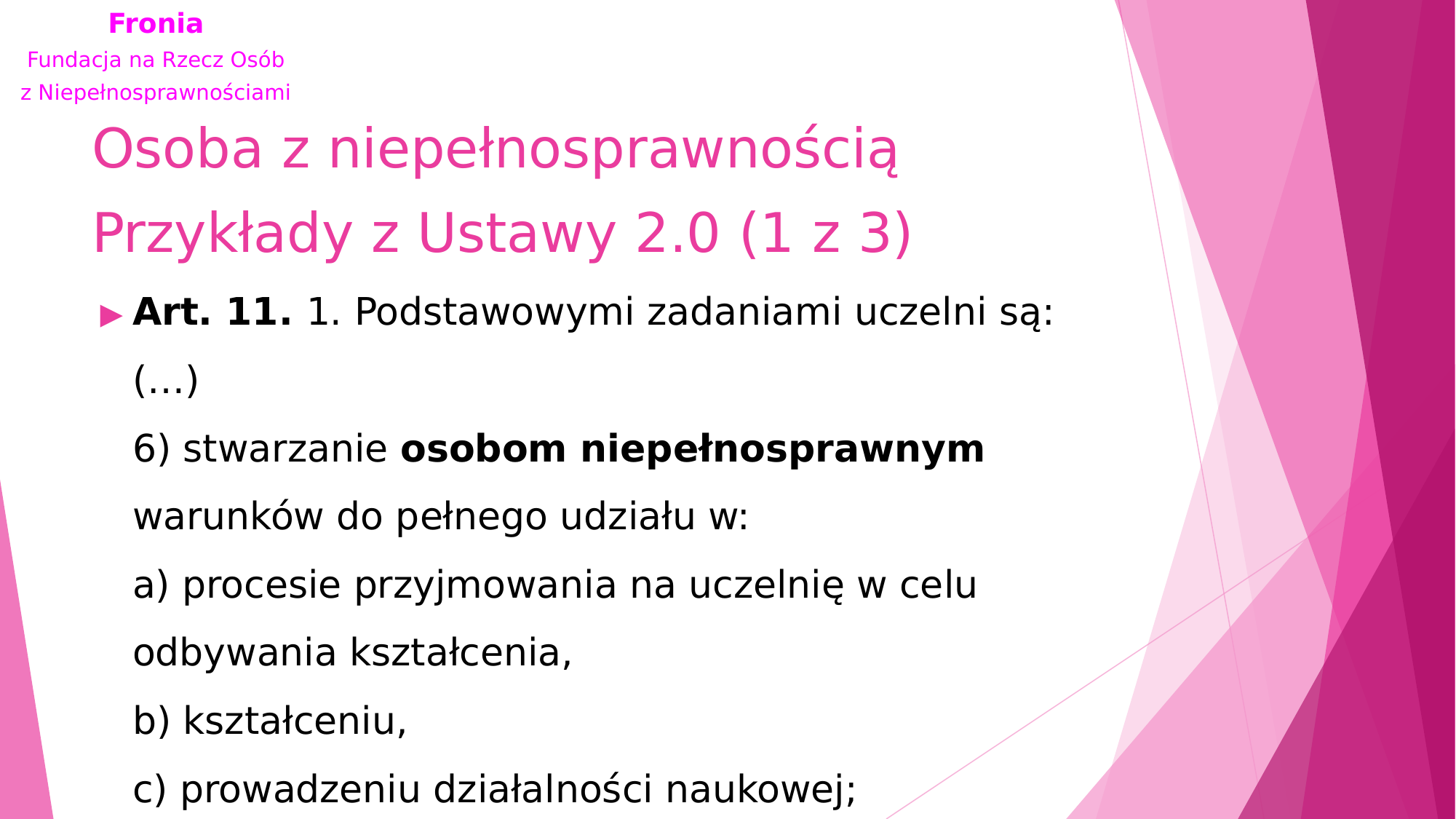

# Osoba z niepełnosprawnością Przykłady z Ustawy 2.0 (1 z 3)
Art. 11. 1. Podstawowymi zadaniami uczelni są:
(…)
6) stwarzanie osobom niepełnosprawnym warunków do pełnego udziału w:
a) procesie przyjmowania na uczelnię w celu odbywania kształcenia,
b) kształceniu,
c) prowadzeniu działalności naukowej;